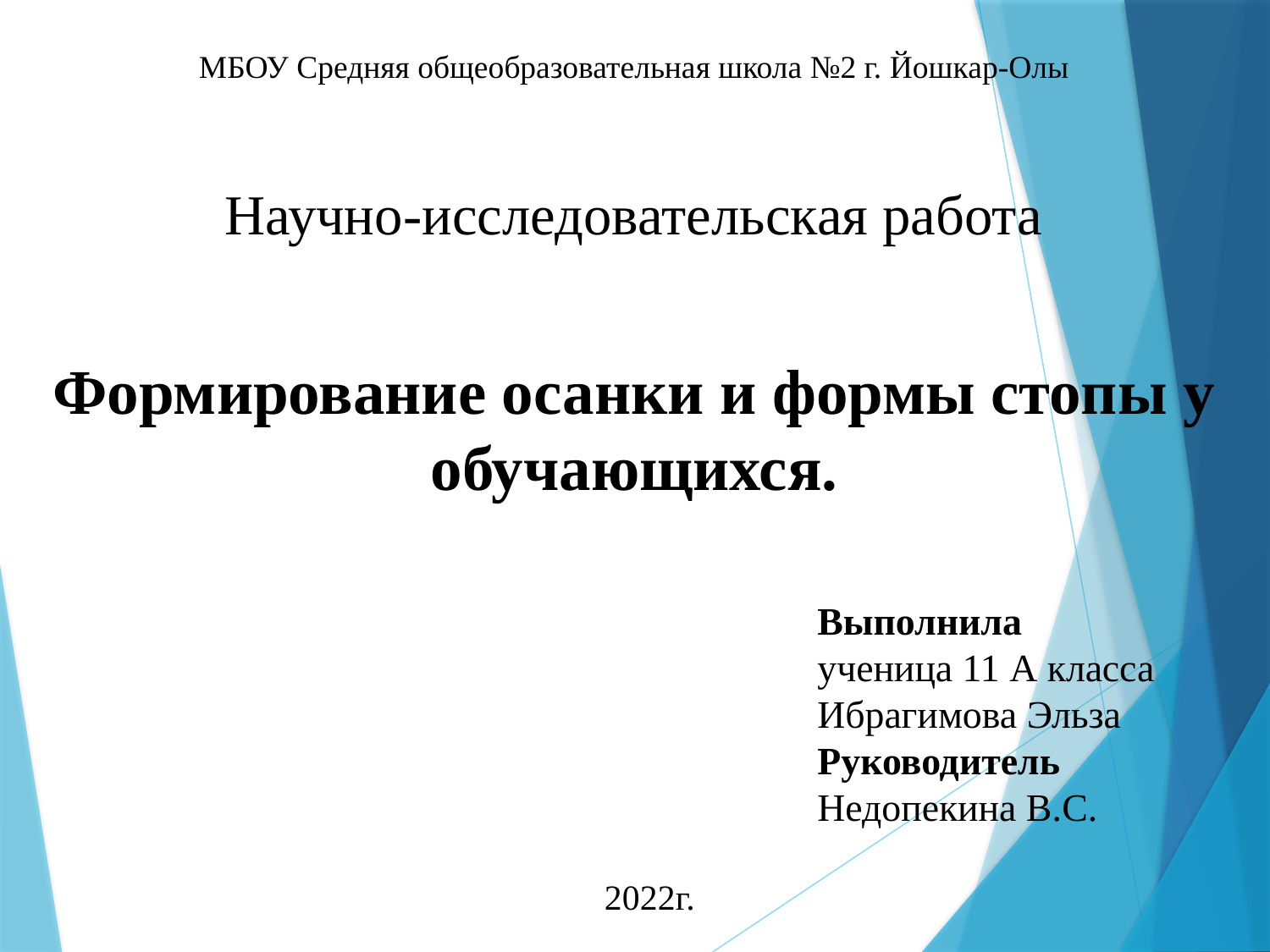

МБОУ Средняя общеобразовательная школа №2 г. Йошкар-Олы
Научно-исследовательская работа
Формирование осанки и формы стопы у обучающихся.
Выполнила
ученица 11 А класса
Ибрагимова Эльза
Руководитель
Недопекина В.С.
2022г.